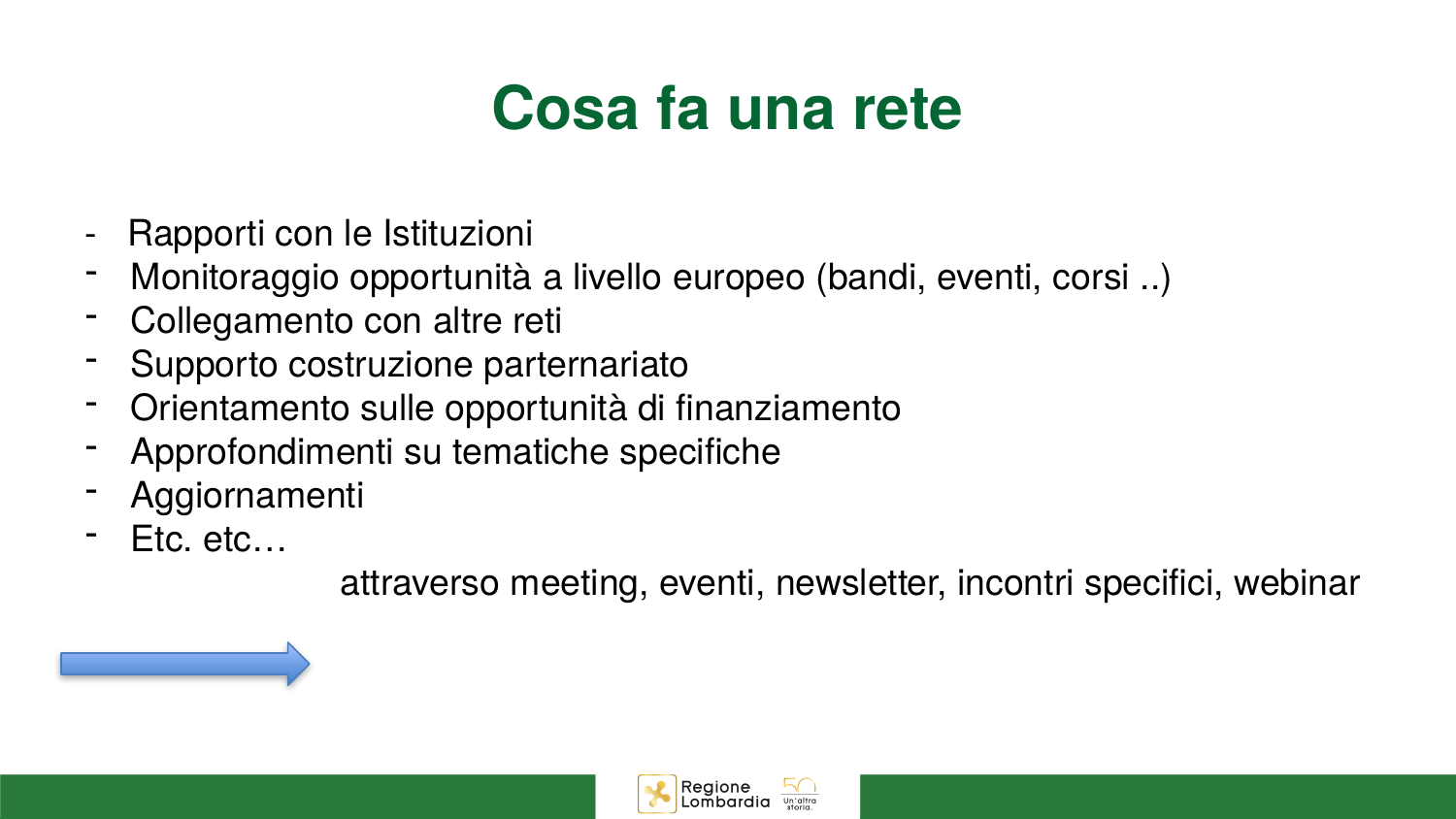

# Cosa fa una rete

-   Rapporti con le Istituzioni
Monitoraggio opportunità a livello europeo (bandi, eventi, corsi ..)
Collegamento con altre reti
Supporto costruzione parternariato
Orientamento sulle opportunità di finanziamento
Approfondimenti su tematiche specifiche
Aggiornamenti
Etc. etc…
                         attraverso meeting, eventi, newsletter, incontri specifici, webinar